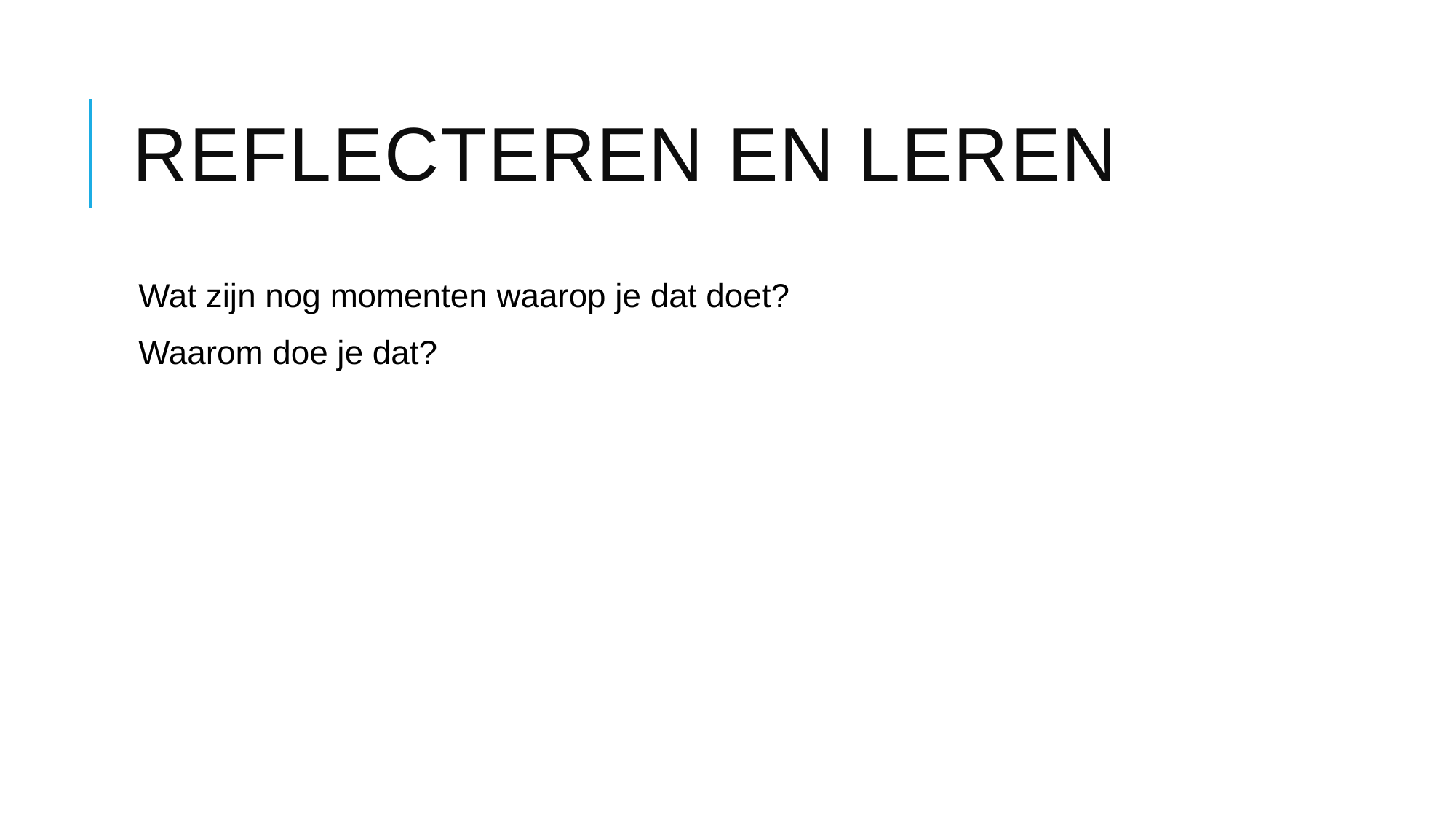

# Reflecteren en leren
Wat zijn nog momenten waarop je dat doet?
Waarom doe je dat?